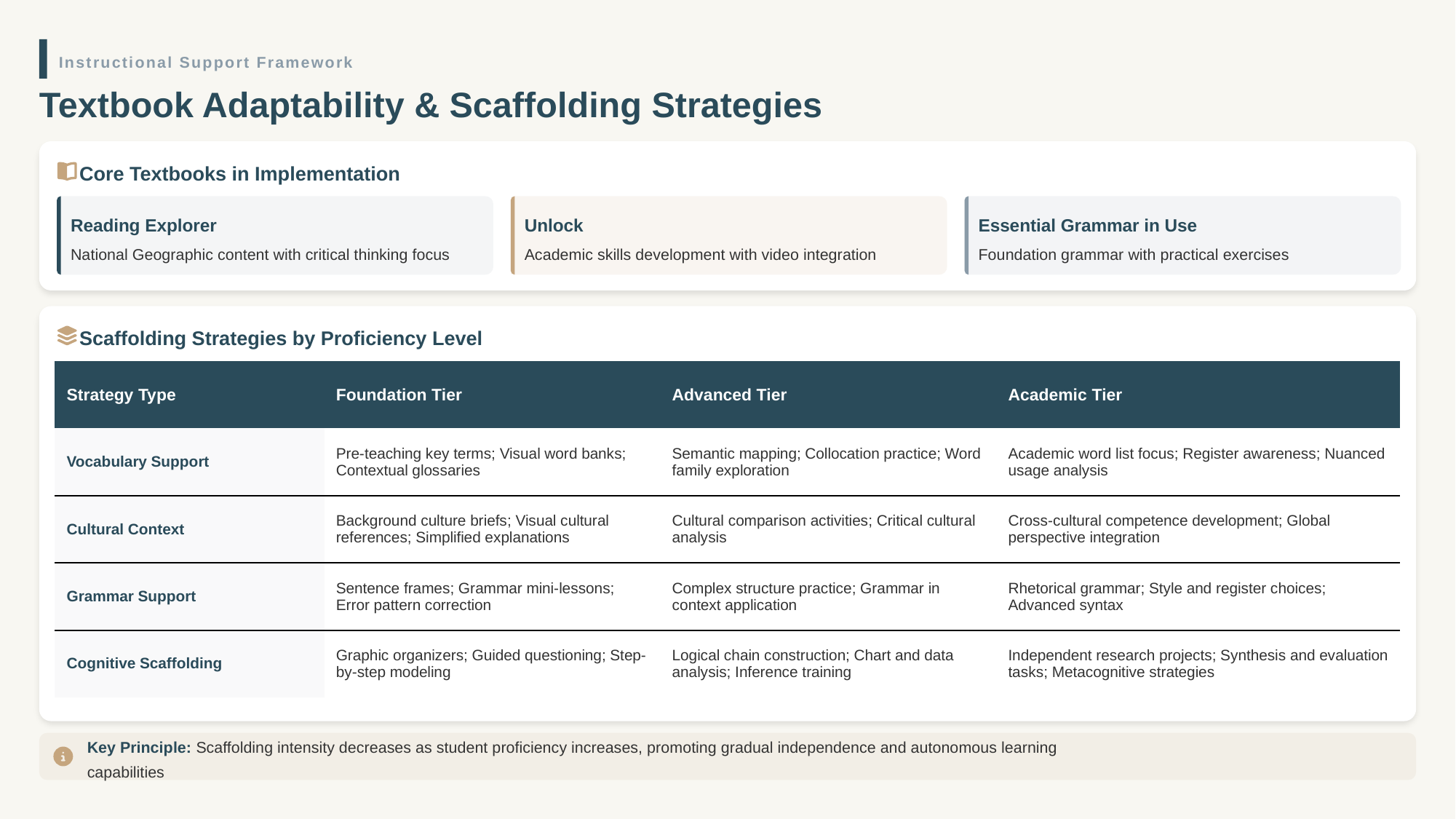

Instructional Support Framework
Textbook Adaptability & Scaffolding Strategies

Core Textbooks in Implementation

Reading Explorer
Unlock
Essential Grammar in Use
National Geographic content with critical thinking focus
Academic skills development with video integration
Foundation grammar with practical exercises

Scaffolding Strategies by Proficiency Level

| Strategy Type | Foundation Tier | Advanced Tier | Academic Tier |
| --- | --- | --- | --- |
| Vocabulary Support | Pre-teaching key terms; Visual word banks; Contextual glossaries | Semantic mapping; Collocation practice; Word family exploration | Academic word list focus; Register awareness; Nuanced usage analysis |
| Cultural Context | Background culture briefs; Visual cultural references; Simplified explanations | Cultural comparison activities; Critical cultural analysis | Cross-cultural competence development; Global perspective integration |
| Grammar Support | Sentence frames; Grammar mini-lessons; Error pattern correction | Complex structure practice; Grammar in context application | Rhetorical grammar; Style and register choices; Advanced syntax |
| Cognitive Scaffolding | Graphic organizers; Guided questioning; Step-by-step modeling | Logical chain construction; Chart and data analysis; Inference training | Independent research projects; Synthesis and evaluation tasks; Metacognitive strategies |

Key Principle: Scaffolding intensity decreases as student proficiency increases, promoting gradual independence and autonomous learning capabilities